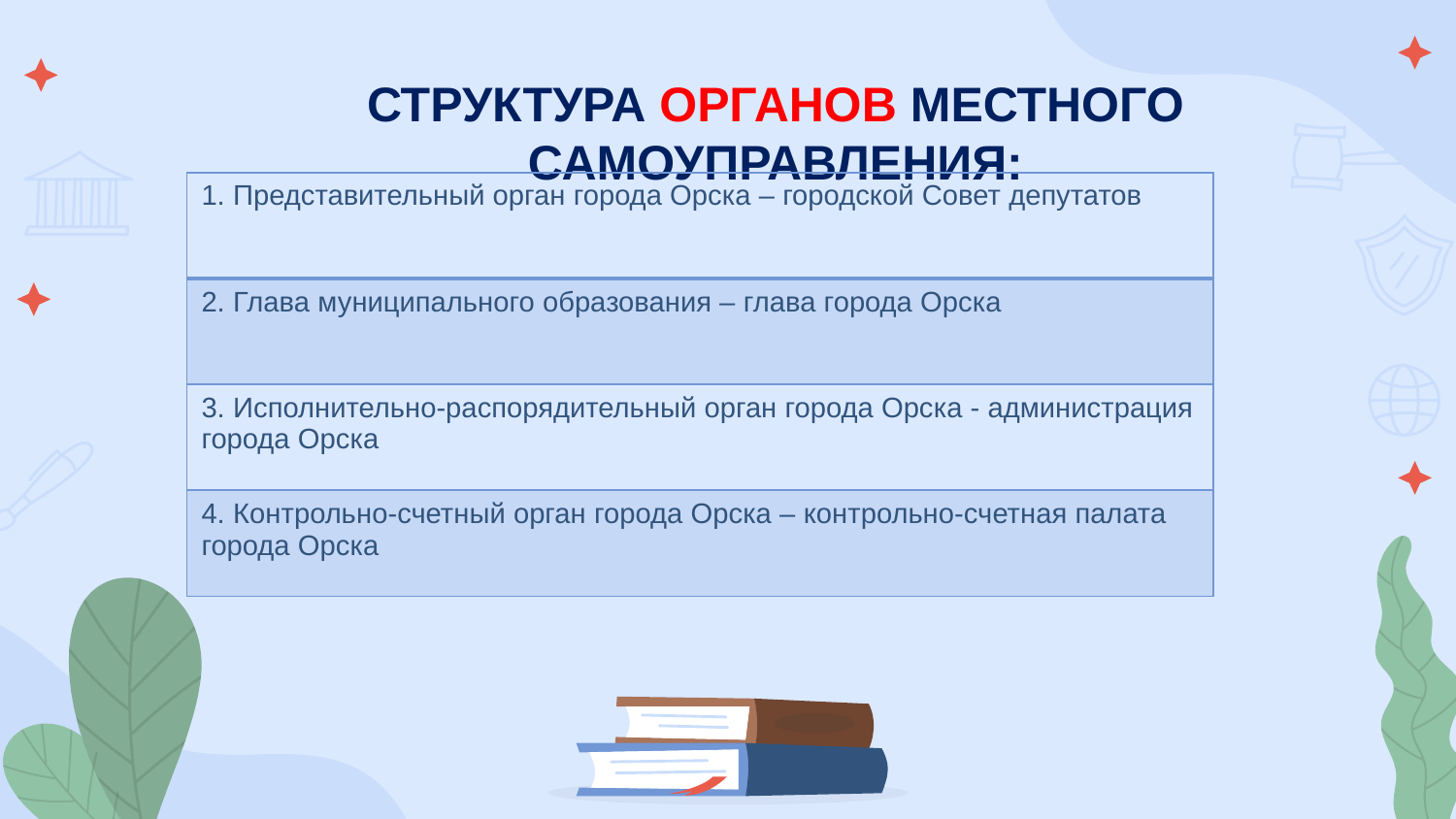

# СТРУКТУРА ОРГАНОВ МЕСТНОГО САМОУПРАВЛЕНИЯ:
| 1. Представительный орган города Орска – городской Совет депутатов |
| --- |
| 2. Глава муниципального образования – глава города Орска |
| 3. Исполнительно-распорядительный орган города Орска - администрация города Орска |
| 4. Контрольно-счетный орган города Орска – контрольно-счетная палата города Орска |